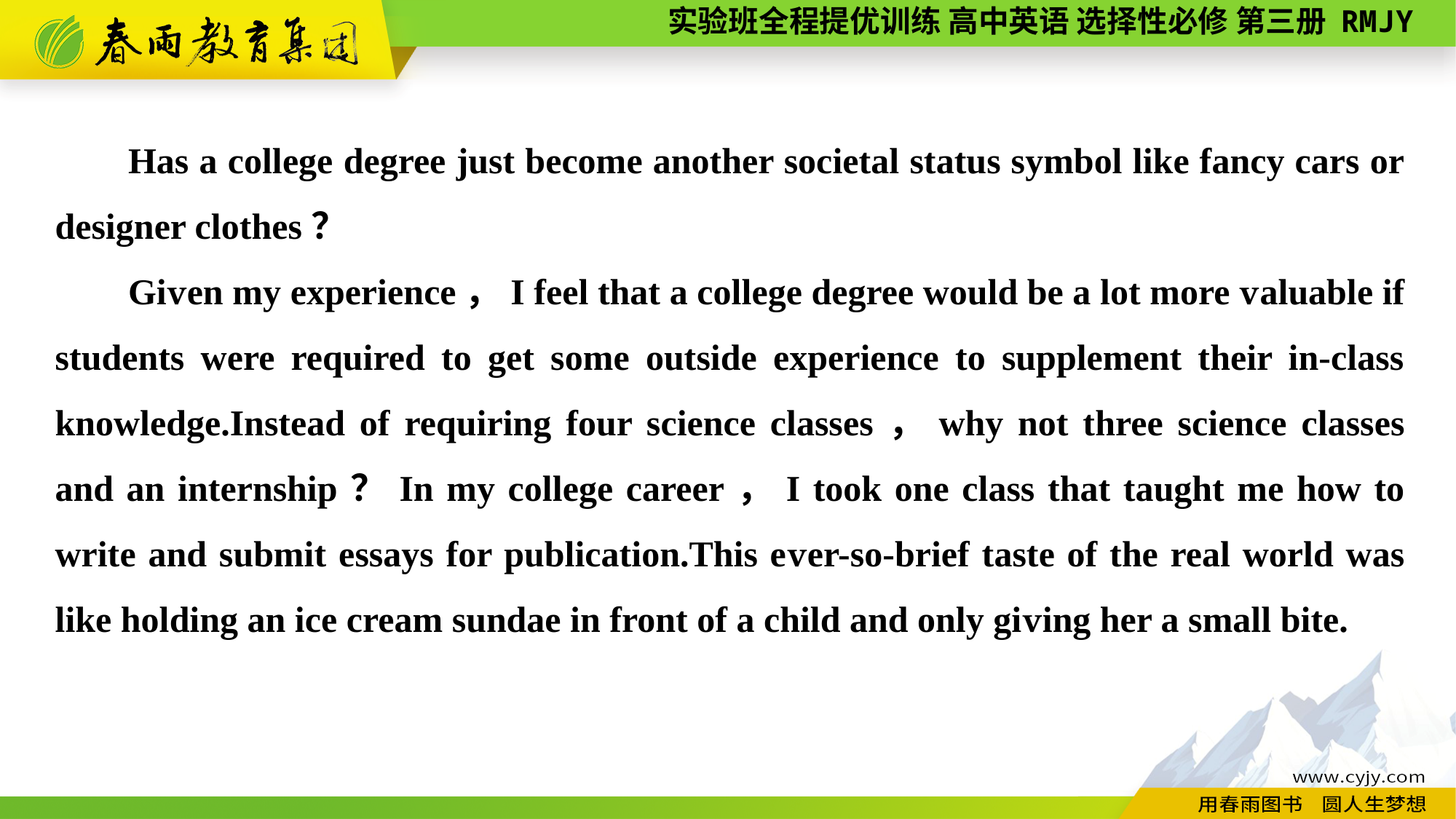

Has a college degree just become another societal status symbol like fancy cars or designer clothes？
Given my experience，I feel that a college degree would be a lot more valuable if students were required to get some outside experience to supplement their in-class knowledge.Instead of requiring four science classes，why not three science classes and an internship？In my college career，I took one class that taught me how to write and submit essays for publication.This ever-so-brief taste of the real world was like holding an ice cream sundae in front of a child and only giving her a small bite.